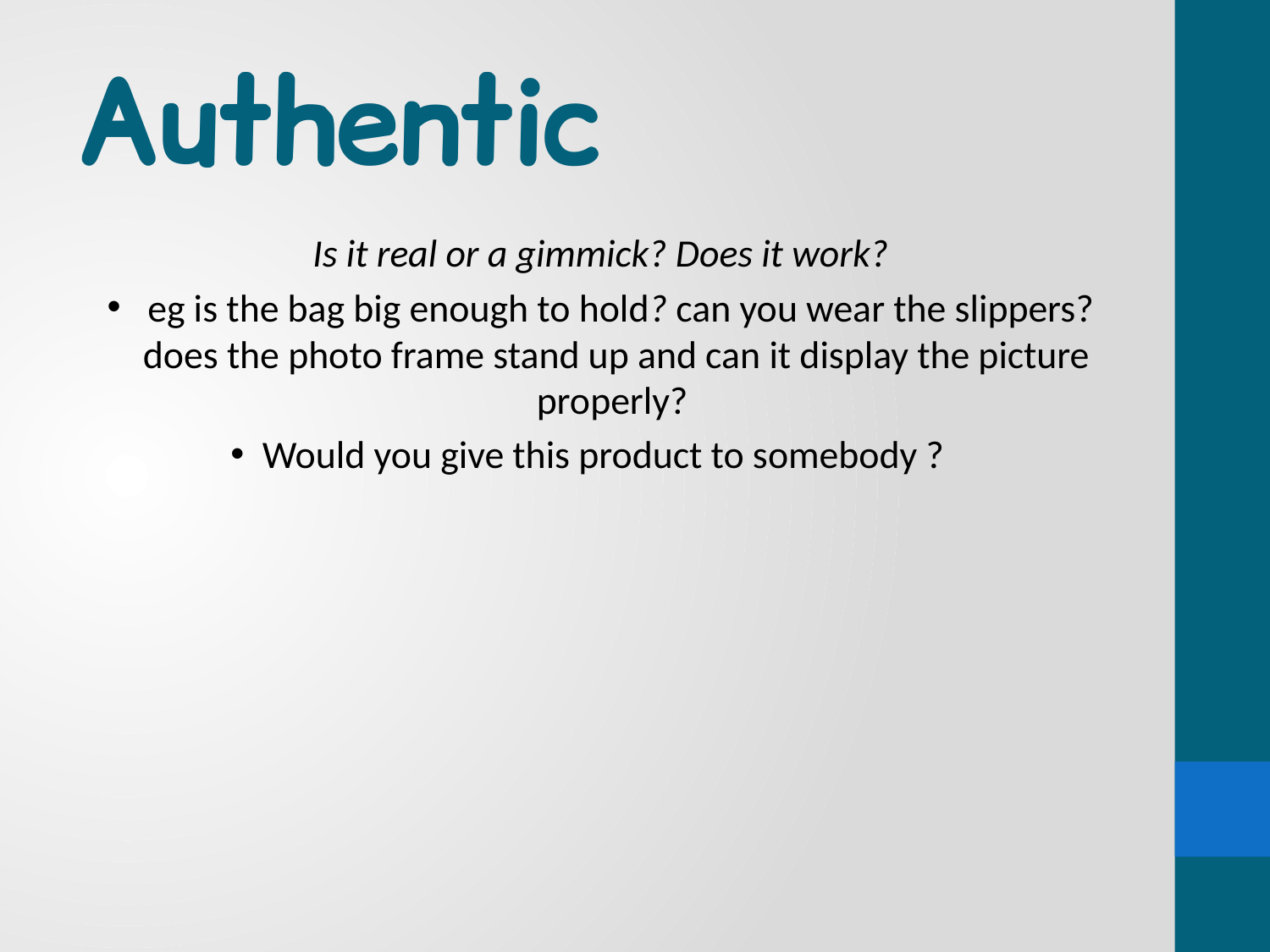

# Authentic
Is it real or a gimmick? Does it work?
 eg is the bag big enough to hold? can you wear the slippers? does the photo frame stand up and can it display the picture properly?
Would you give this product to somebody ?